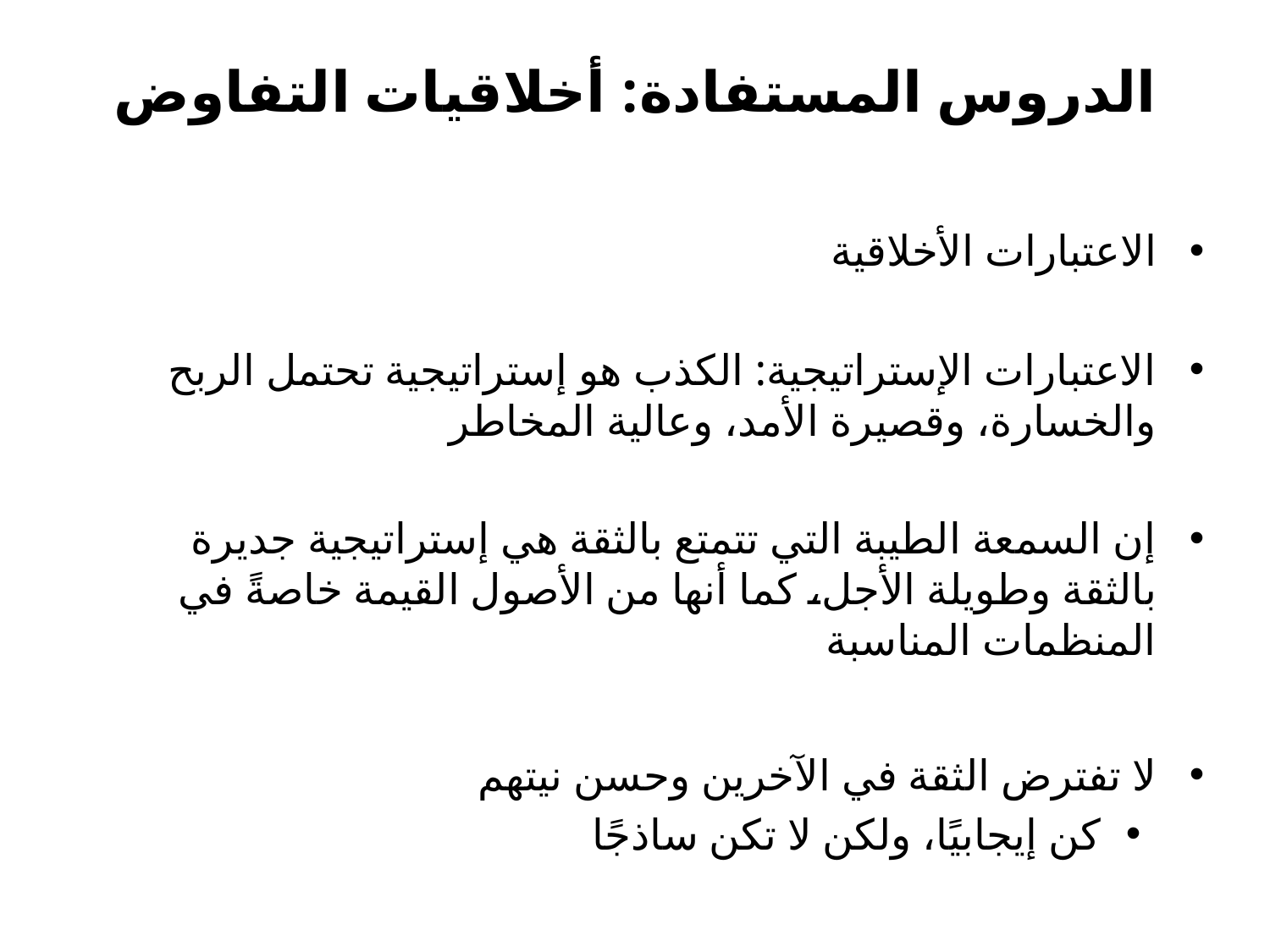

# الدروس المستفادة: أخلاقيات التفاوض
الاعتبارات الأخلاقية

الاعتبارات الإستراتيجية: الكذب هو إستراتيجية تحتمل الربح والخسارة، وقصيرة الأمد، وعالية المخاطر

إن السمعة الطيبة التي تتمتع بالثقة هي إستراتيجية جديرة بالثقة وطويلة الأجل، كما أنها من الأصول القيمة خاصةً في المنظمات المناسبة

لا تفترض الثقة في الآخرين وحسن نيتهم
كن إيجابيًا، ولكن لا تكن ساذجًا